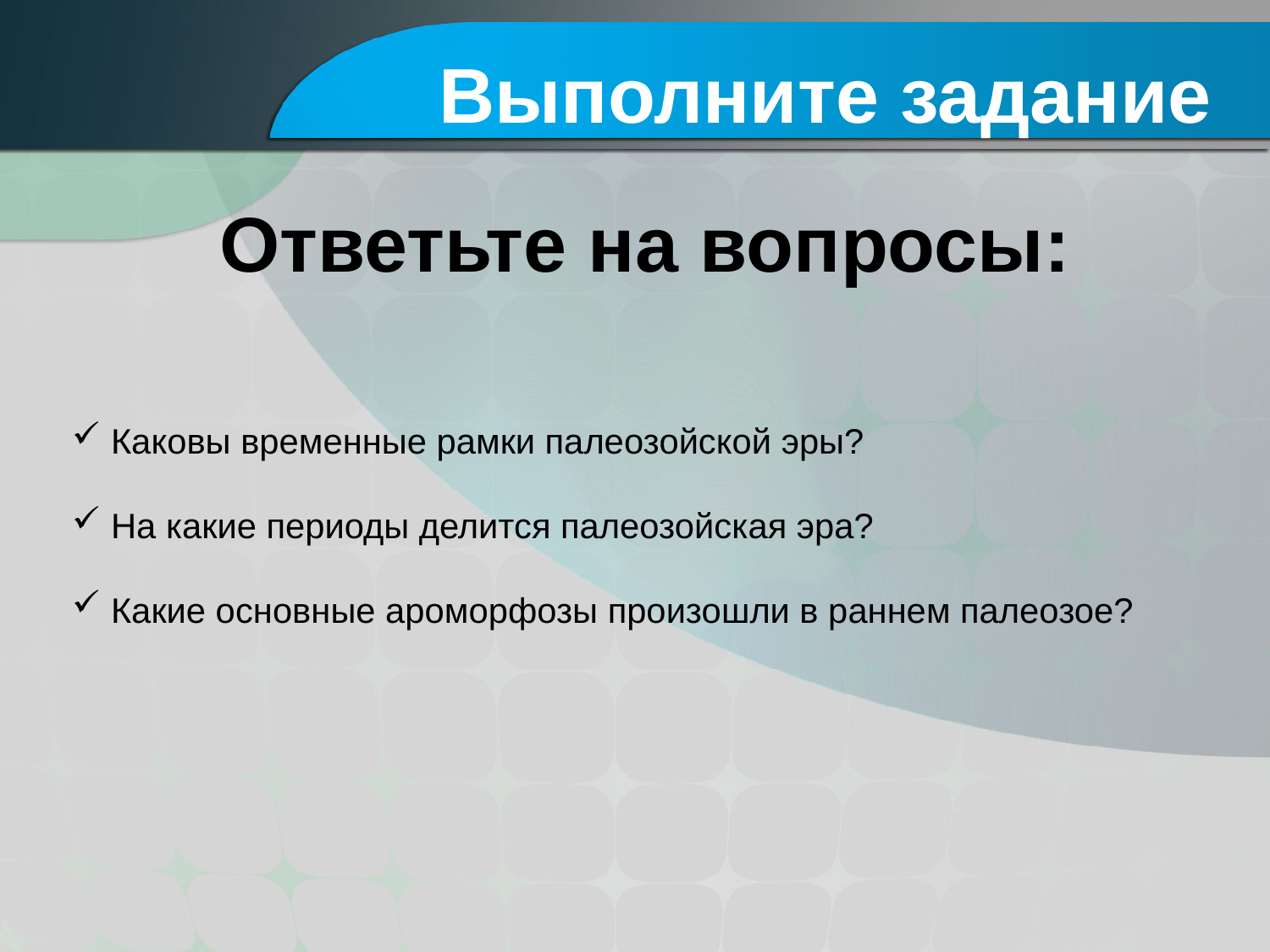

Выполните задание
Ответьте на вопросы:

 Каковы временные рамки палеозойской эры?

 На какие периоды делится палеозойская эра?

 Какие основные ароморфозы произошли в раннем палеозое?